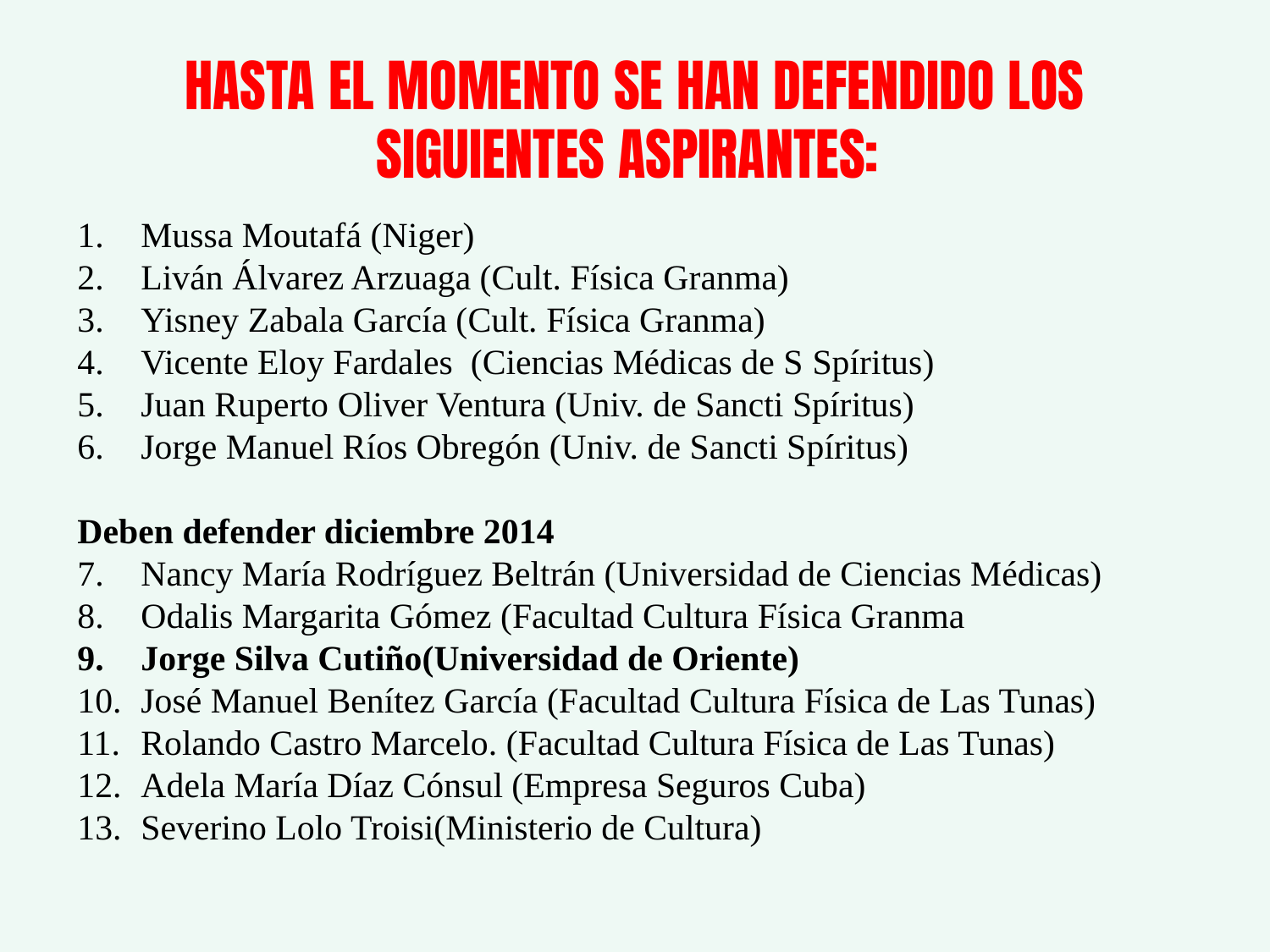

# HASTA EL MOMENTO SE HAN DEFENDIDO LOS SIGUIENTES ASPIRANTES:
Mussa Moutafá (Niger)
Liván Álvarez Arzuaga (Cult. Física Granma)
Yisney Zabala García (Cult. Física Granma)
Vicente Eloy Fardales  (Ciencias Médicas de S Spíritus)
Juan Ruperto Oliver Ventura (Univ. de Sancti Spíritus)
Jorge Manuel Ríos Obregón (Univ. de Sancti Spíritus)

Deben defender diciembre 2014
Nancy María Rodríguez Beltrán (Universidad de Ciencias Médicas)
Odalis Margarita Gómez (Facultad Cultura Física Granma
Jorge Silva Cutiño(Universidad de Oriente)
José Manuel Benítez García (Facultad Cultura Física de Las Tunas)
Rolando Castro Marcelo. (Facultad Cultura Física de Las Tunas)
Adela María Díaz Cónsul (Empresa Seguros Cuba)
Severino Lolo Troisi(Ministerio de Cultura)